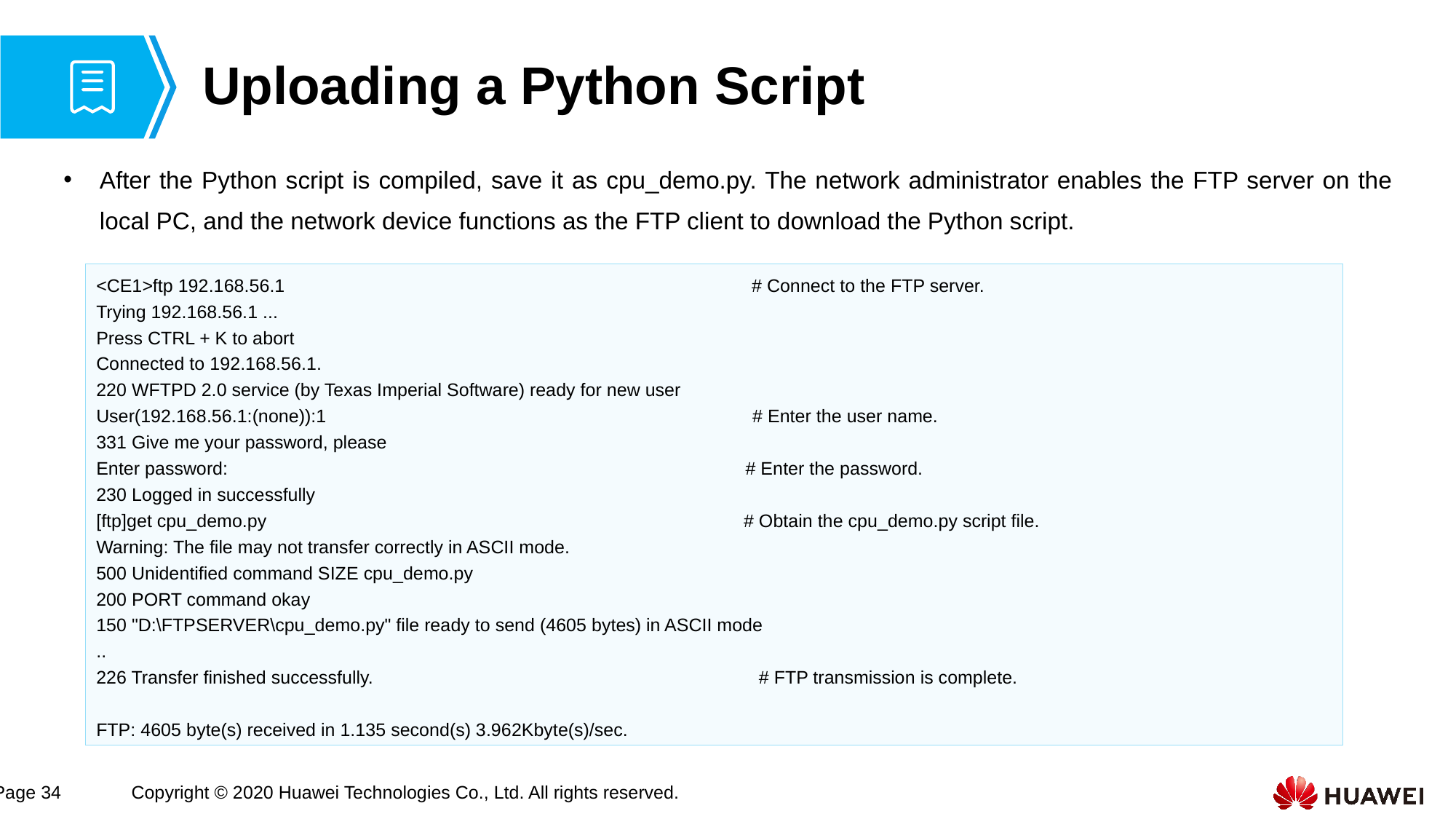

# Uploading a Python Script
After the Python script is compiled, save it as cpu_demo.py. The network administrator enables the FTP server on the local PC, and the network device functions as the FTP client to download the Python script.
<CE1>ftp 192.168.56.1                                                                                            # Connect to the FTP server.
Trying 192.168.56.1 ...
Press CTRL + K to abort
Connected to 192.168.56.1.
220 WFTPD 2.0 service (by Texas Imperial Software) ready for new user
User(192.168.56.1:(none)):1                                                                                    # Enter the user name.
331 Give me your password, please
Enter password:                                                                                                      # Enter the password.
230 Logged in successfully
[ftp]get cpu_demo.py                                                                                              # Obtain the cpu_demo.py script file.
Warning: The file may not transfer correctly in ASCII mode.
500 Unidentified command SIZE cpu_demo.py
200 PORT command okay
150 "D:\FTPSERVER\cpu_demo.py" file ready to send (4605 bytes) in ASCII mode
..
226 Transfer finished successfully.                                                                            # FTP transmission is complete.

FTP: 4605 byte(s) received in 1.135 second(s) 3.962Kbyte(s)/sec.